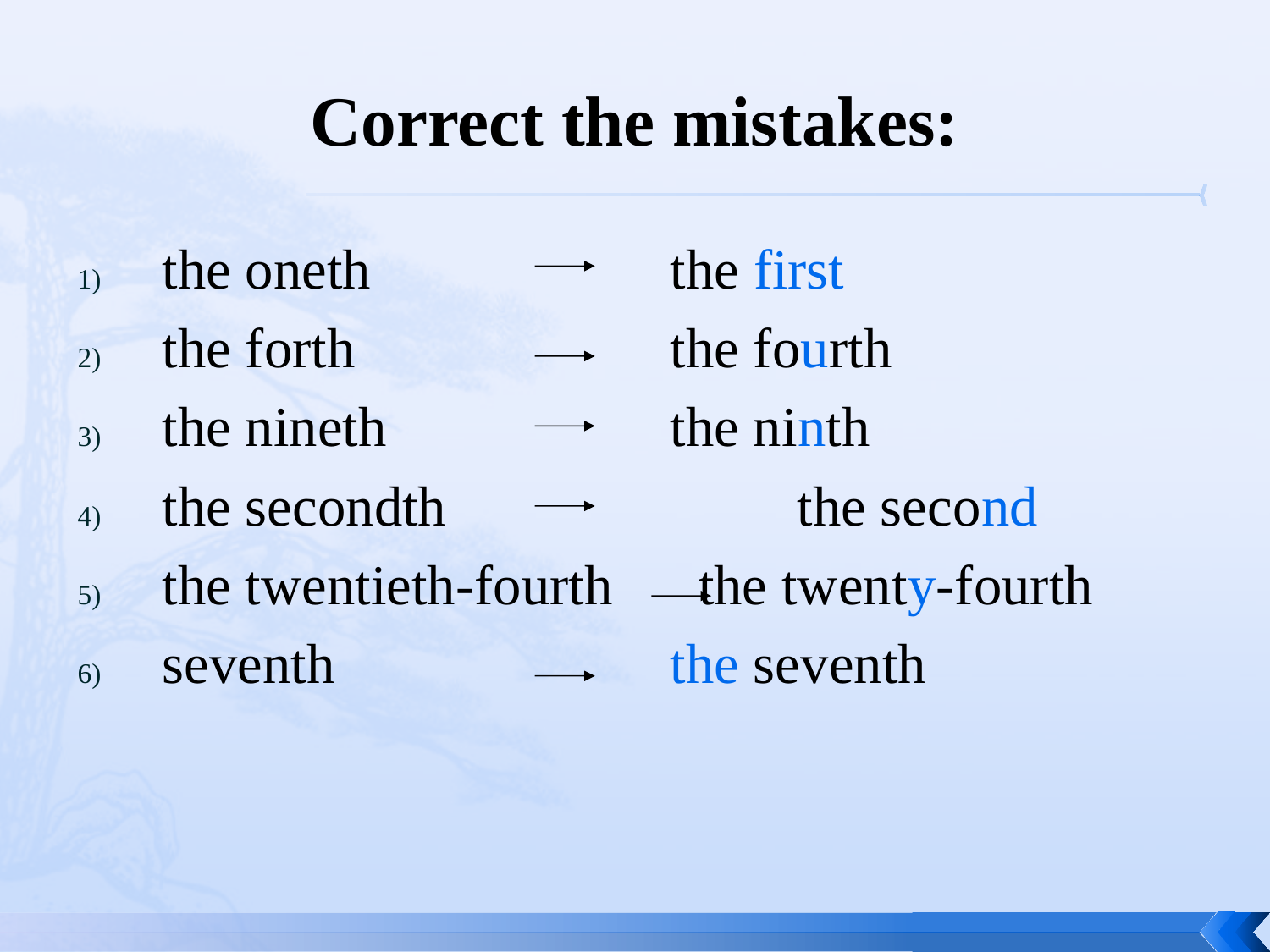

# Correct the mistakes:
the oneth			the first
the forth			the fourth
the nineth			the ninth
the secondth			the second
the twentieth-fourth	  the twenty-fourth
seventh			the seventh